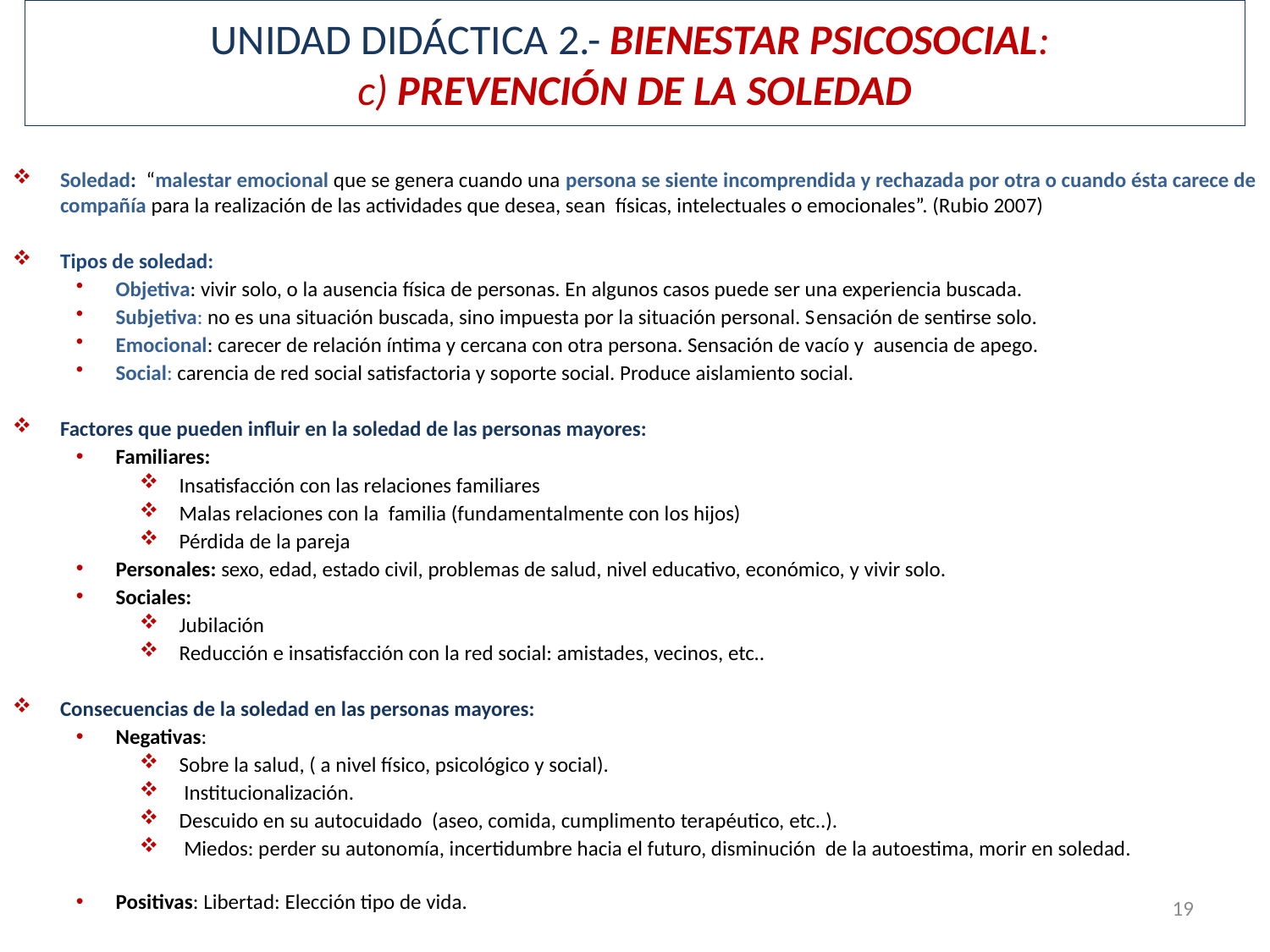

# UNIDAD DIDÁCTICA 2.- BIENESTAR PSICOSOCIAL: c) PREVENCIÓN DE LA SOLEDAD

Soledad:  “malestar emocional que se genera cuando una persona se siente incomprendida y rechazada por otra o cuando ésta carece de compañía para la realización de las actividades que desea, sean  físicas, intelectuales o emocionales”. (Rubio 2007)

Tipos de soledad:
Objetiva: vivir solo, o la ausencia física de personas. En algunos casos puede ser una experiencia buscada.
Subjetiva: no es una situación buscada, sino impuesta por la situación personal. Sensación de sentirse solo.
Emocional: carecer de relación íntima y cercana con otra persona. Sensación de vacío y  ausencia de apego.
Social: carencia de red social satisfactoria y soporte social. Produce aislamiento social.

Factores que pueden influir en la soledad de las personas mayores:
Familiares:
Insatisfacción con las relaciones familiares
Malas relaciones con la  familia (fundamentalmente con los hijos)
Pérdida de la pareja
Personales: sexo, edad, estado civil, problemas de salud, nivel educativo, económico, y vivir solo.
Sociales:
Jubilación
Reducción e insatisfacción con la red social: amistades, vecinos, etc..

Consecuencias de la soledad en las personas mayores:
Negativas:
Sobre la salud, ( a nivel físico, psicológico y social).
 Institucionalización.
Descuido en su autocuidado  (aseo, comida, cumplimento terapéutico, etc..).
 Miedos: perder su autonomía, incertidumbre hacia el futuro, disminución  de la autoestima, morir en soledad.
Positivas: Libertad: Elección tipo de vida.

19